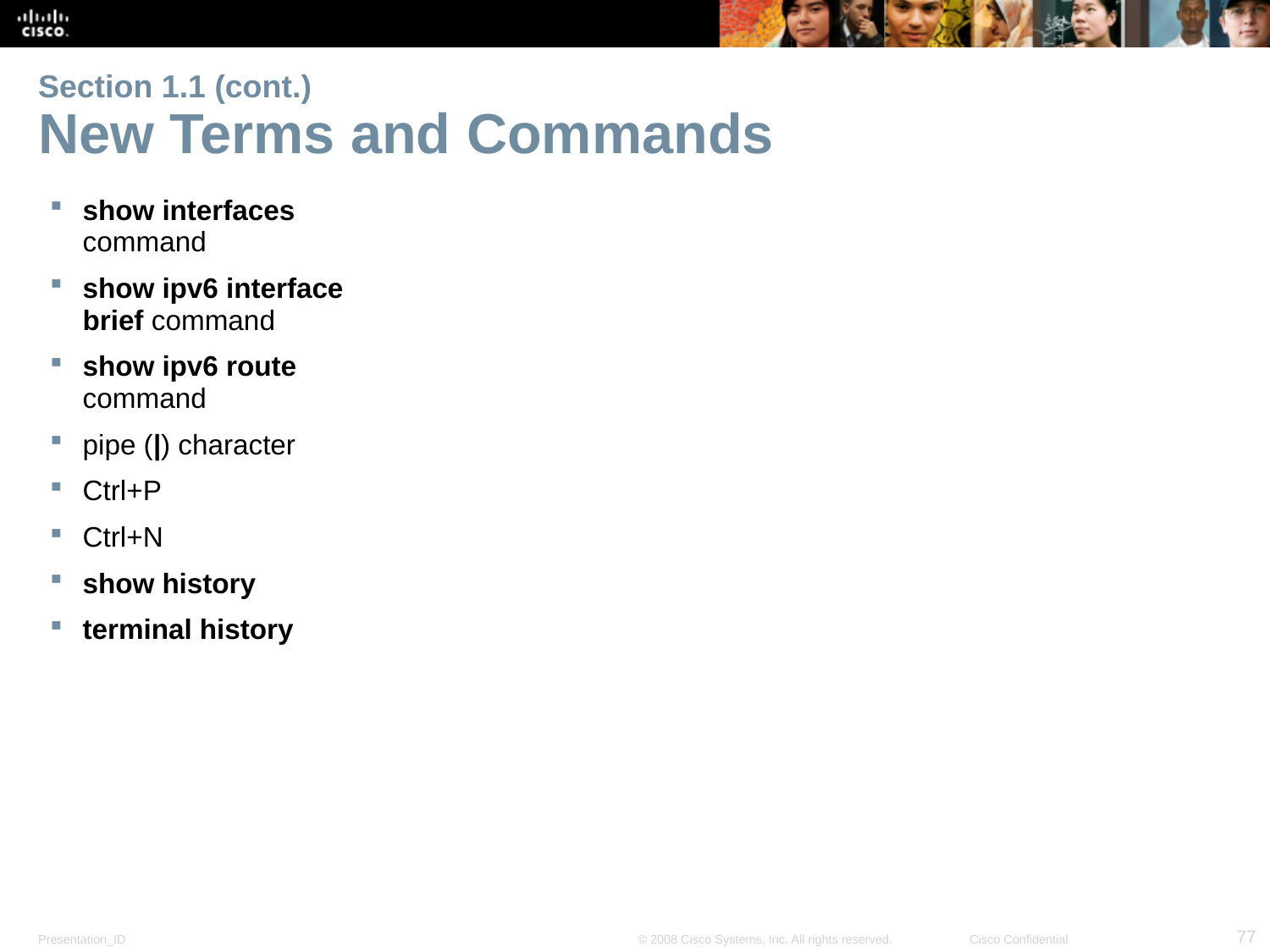

# Section 1.1 (cont.) New Terms and Commands
show interfaces command
show ipv6 interface brief command
show ipv6 route command
pipe (|) character
Ctrl+P
Ctrl+N
show history
terminal history